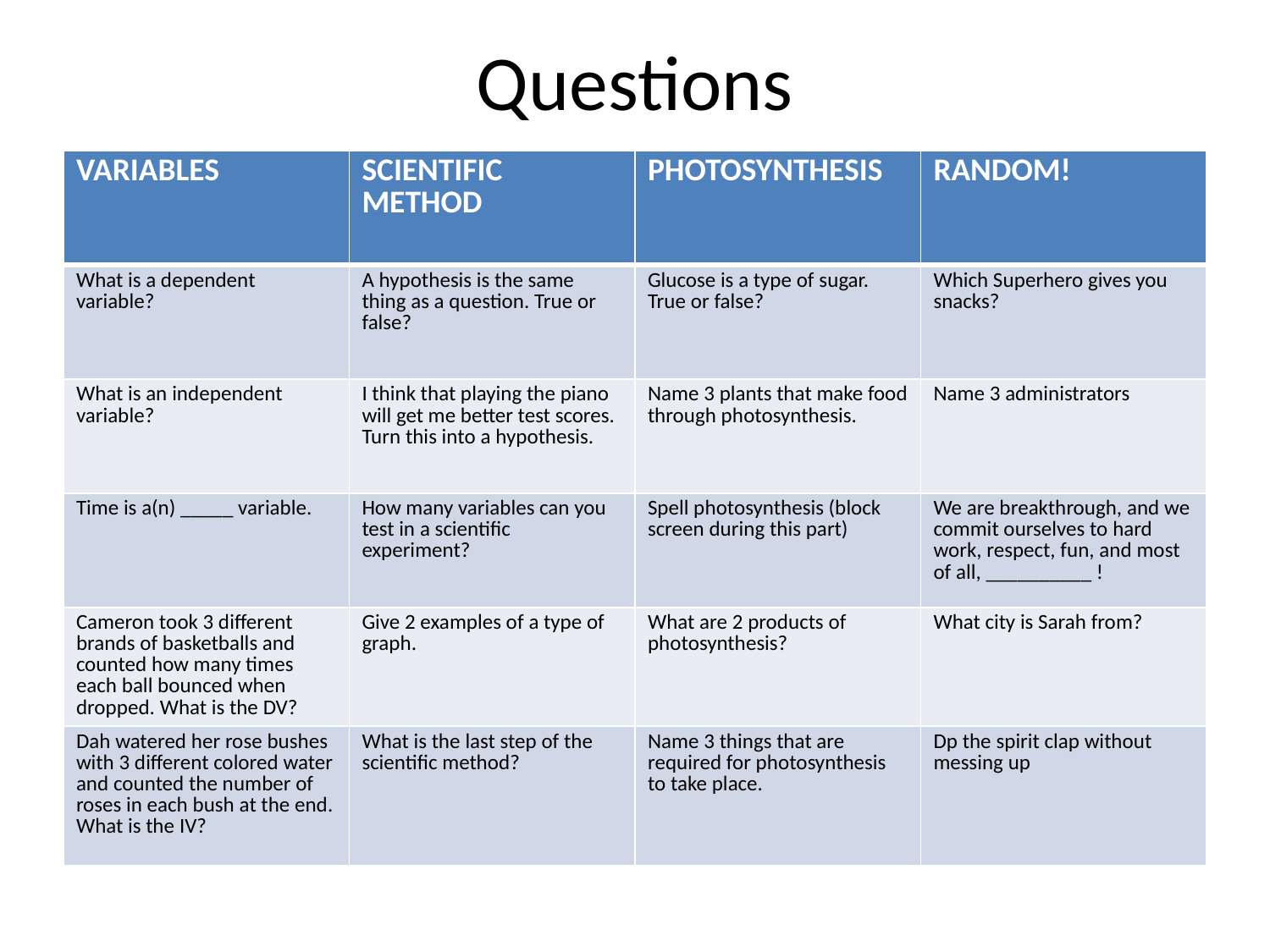

# Questions
| VARIABLES | SCIENTIFIC METHOD | PHOTOSYNTHESIS | RANDOM! |
| --- | --- | --- | --- |
| What is a dependent variable? | A hypothesis is the same thing as a question. True or false? | Glucose is a type of sugar. True or false? | Which Superhero gives you snacks? |
| What is an independent variable? | I think that playing the piano will get me better test scores. Turn this into a hypothesis. | Name 3 plants that make food through photosynthesis. | Name 3 administrators |
| Time is a(n) \_\_\_\_\_ variable. | How many variables can you test in a scientific experiment? | Spell photosynthesis (block screen during this part) | We are breakthrough, and we commit ourselves to hard work, respect, fun, and most of all, \_\_\_\_\_\_\_\_\_\_ ! |
| Cameron took 3 different brands of basketballs and counted how many times each ball bounced when dropped. What is the DV? | Give 2 examples of a type of graph. | What are 2 products of photosynthesis? | What city is Sarah from? |
| Dah watered her rose bushes with 3 different colored water and counted the number of roses in each bush at the end. What is the IV? | What is the last step of the scientific method? | Name 3 things that are required for photosynthesis to take place. | Dp the spirit clap without messing up |